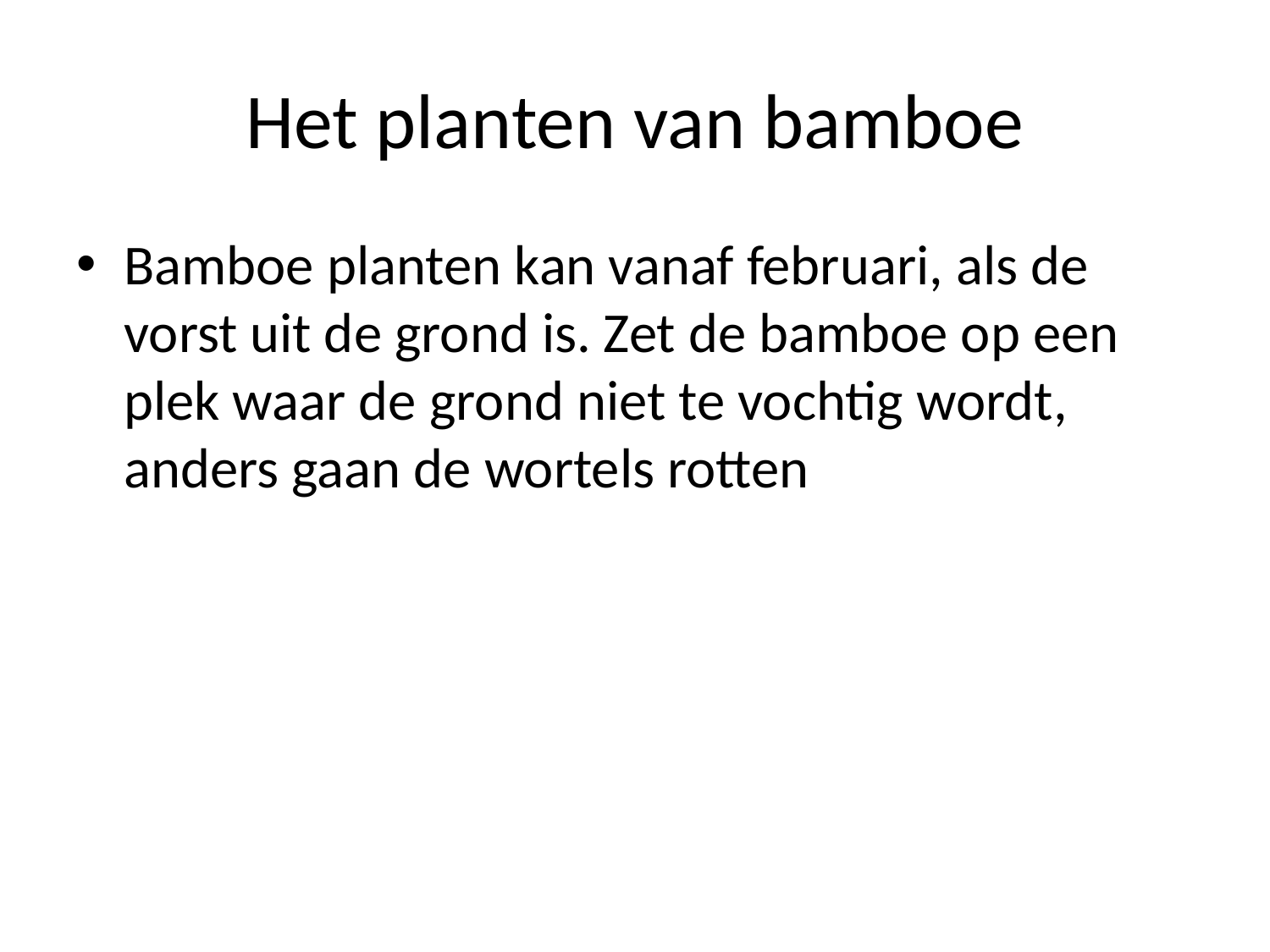

# Het planten van bamboe
Bamboe planten kan vanaf februari, als de vorst uit de grond is. Zet de bamboe op een plek waar de grond niet te vochtig wordt, anders gaan de wortels rotten